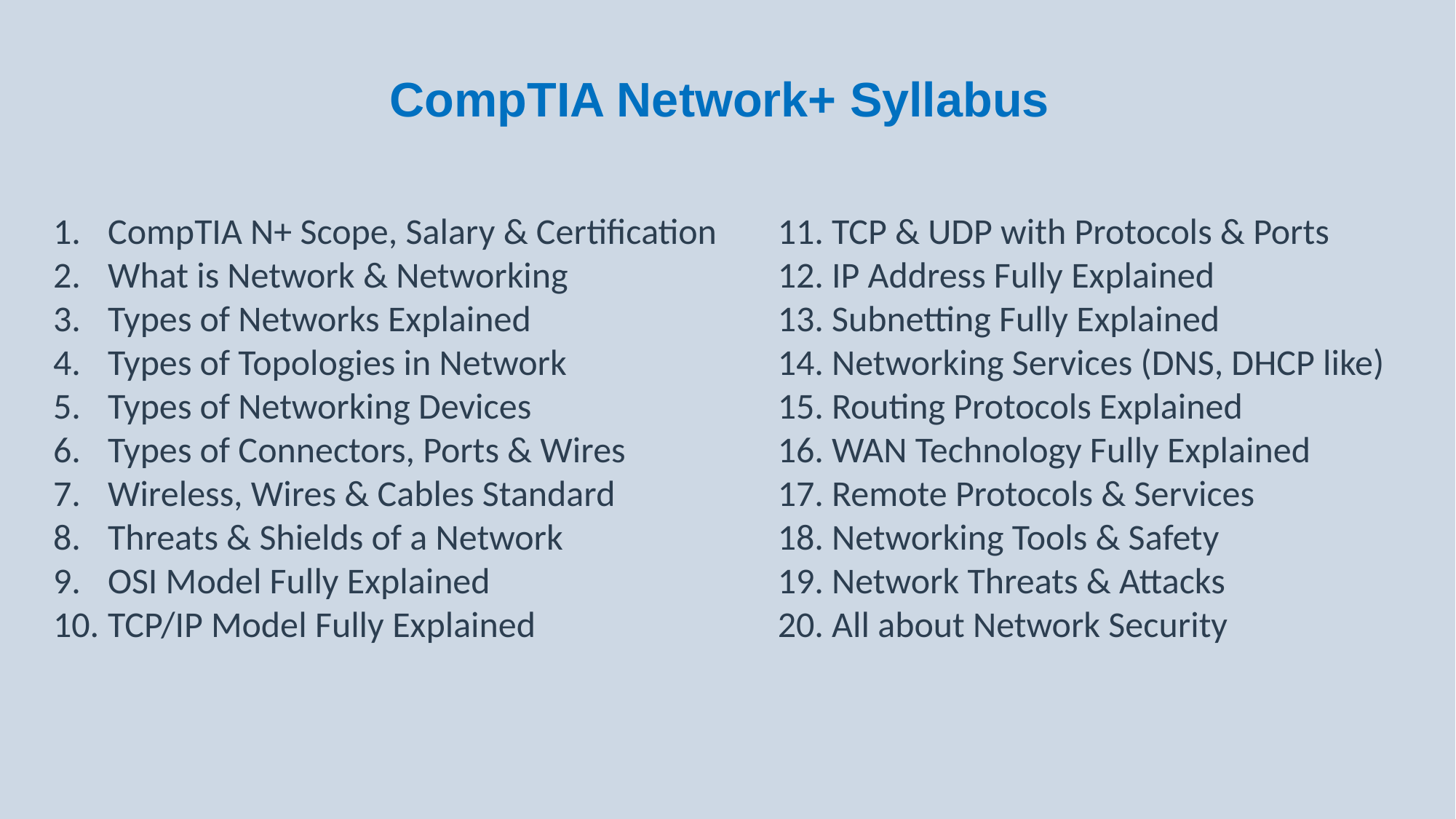

CompTIA Network+ Syllabus
CompTIA N+ Scope, Salary & Certification
What is Network & Networking
Types of Networks Explained
Types of Topologies in Network
Types of Networking Devices
Types of Connectors, Ports & Wires
Wireless, Wires & Cables Standard
Threats & Shields of a Network
OSI Model Fully Explained
TCP/IP Model Fully Explained

11. TCP & UDP with Protocols & Ports
12. IP Address Fully Explained
13. Subnetting Fully Explained
14. Networking Services (DNS, DHCP like)
15. Routing Protocols Explained
16. WAN Technology Fully Explained
17. Remote Protocols & Services
18. Networking Tools & Safety
19. Network Threats & Attacks
20. All about Network Security